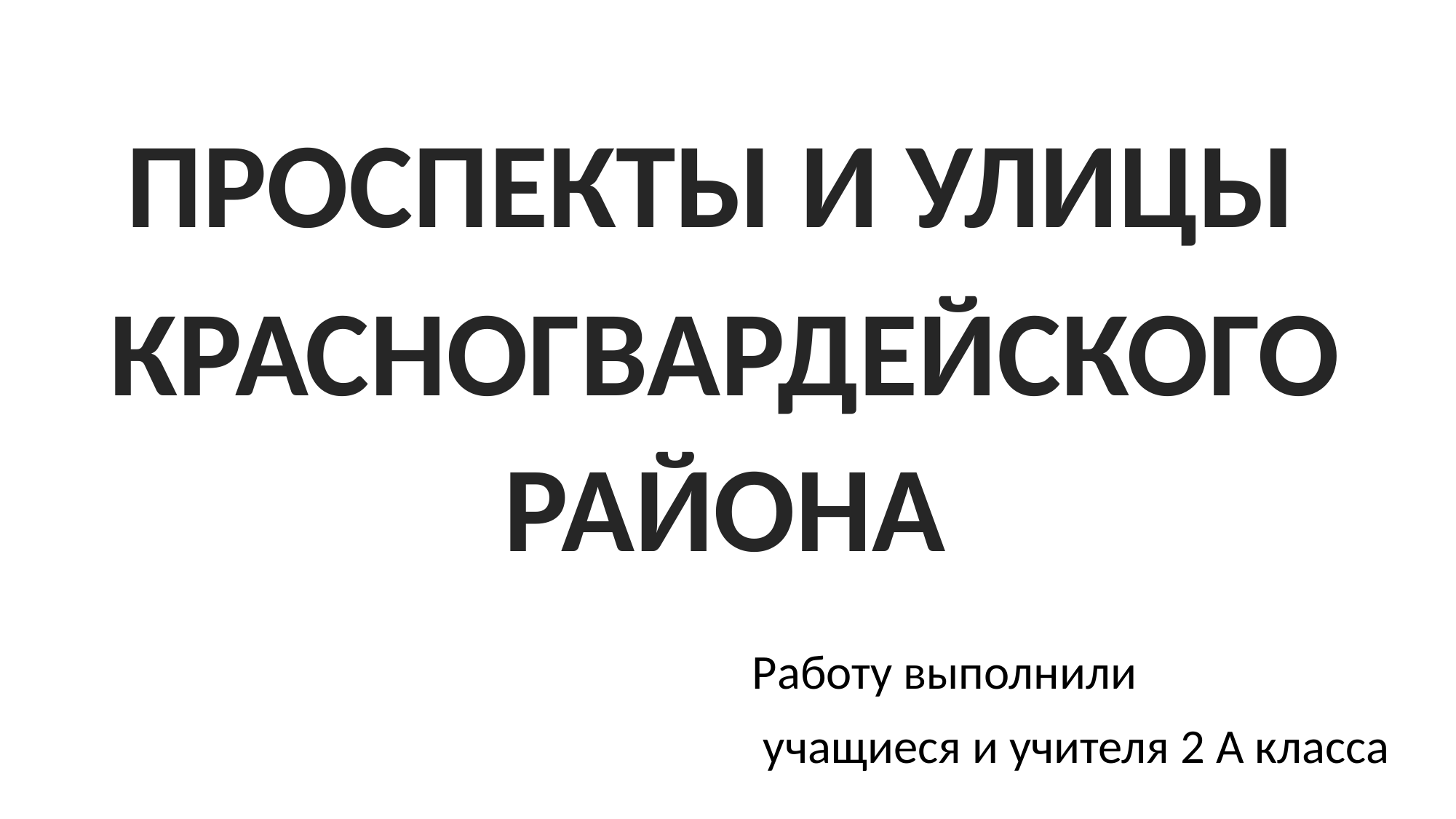

ПРОСПЕКТЫ И УЛИЦЫ
КРАСНОГВАРДЕЙСКОГО РАЙОНА
Работу выполнили
 учащиеся и учителя 2 А класса